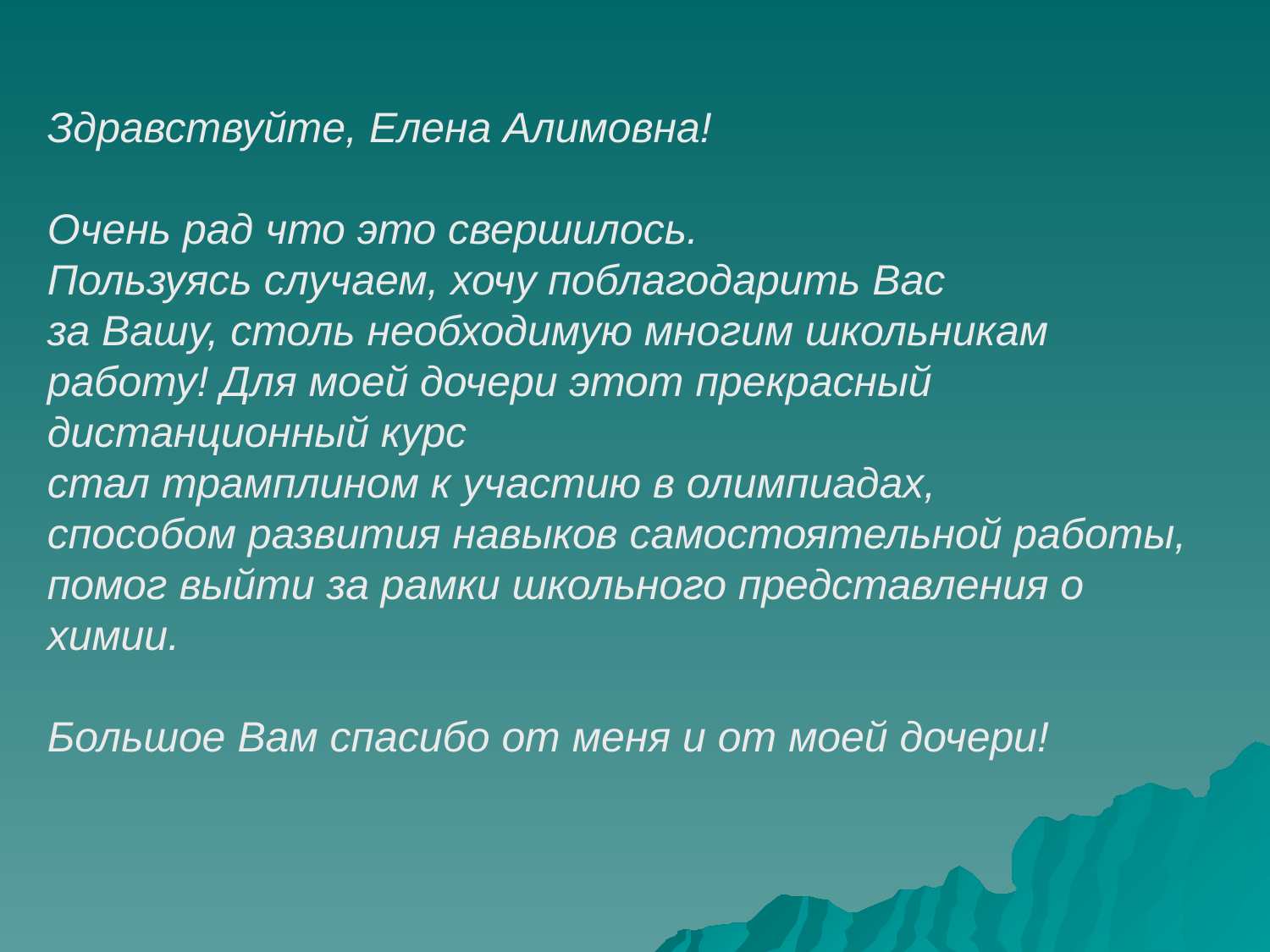

Здравствуйте, Елена Алимовна!
Очень рад что это свершилось.
Пользуясь случаем, хочу поблагодарить Вас
за Вашу, столь необходимую многим школьникам
работу! Для моей дочери этот прекрасный дистанционный курс
стал трамплином к участию в олимпиадах,
способом развития навыков самостоятельной работы,
помог выйти за рамки школьного представления о химии.
Большое Вам спасибо от меня и от моей дочери!